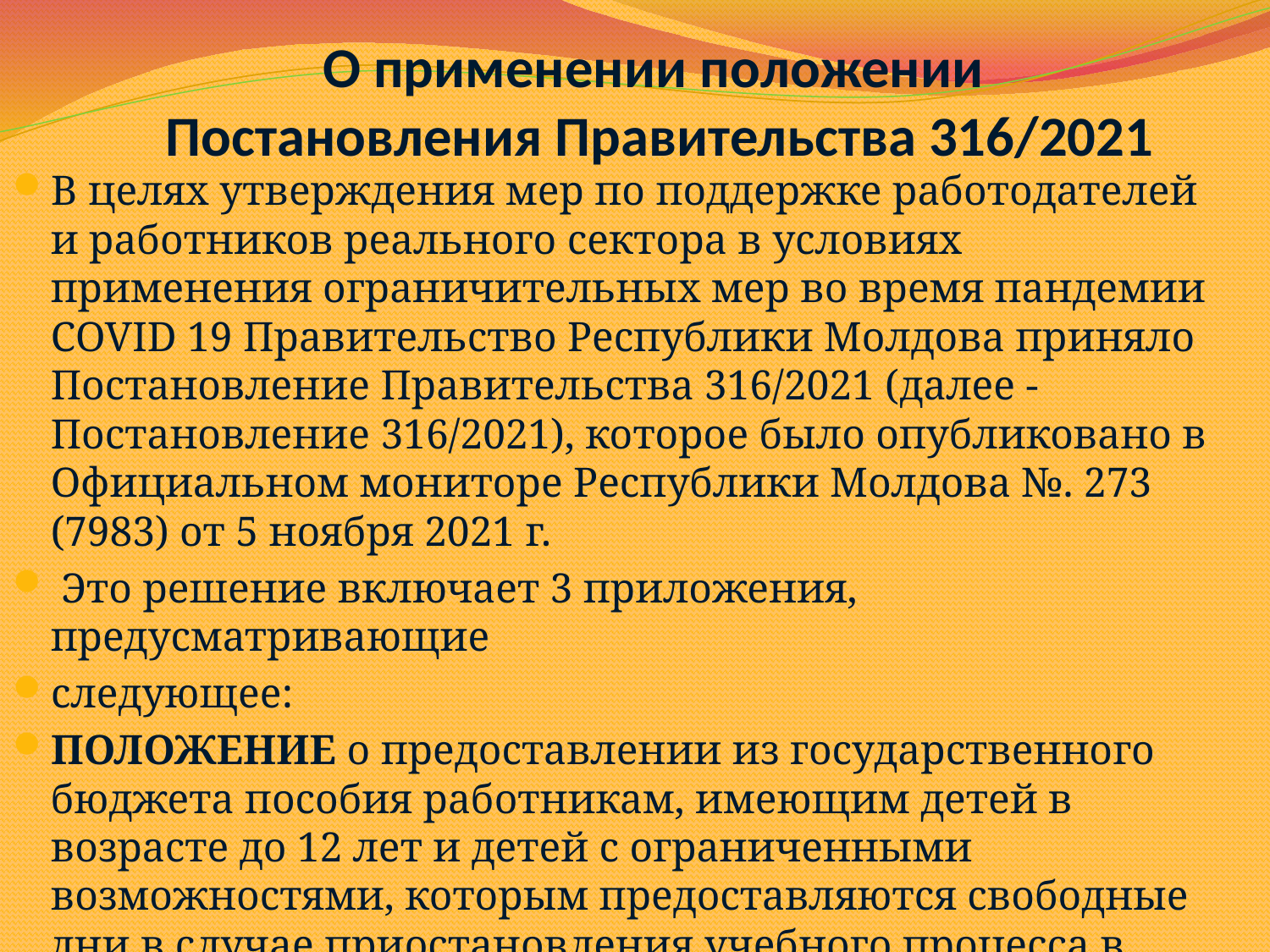

# О применении положении Постановления Правительства 316/2021
В целях утверждения мер по поддержке работодателей и работников реального сектора в условиях применения ограничительных мер во время пандемии COVID 19 Правительство Республики Молдова приняло Постановление Правительства 316/2021 (далее - Постановление 316/2021), которое было опубликовано в Официальном мониторе Республики Молдова №. 273 (7983) от 5 ноября 2021 г.
 Это решение включает 3 приложения, предусматривающие
следующее:
ПОЛОЖЕНИЕ о предоставлении из государственного бюджета пособия работникам, имеющим детей в возрасте до 12 лет и детей с ограниченными возможностями, которым предоставляются свободные дни в случае приостановления учебного процесса в режиме физического присутствия (далее Приложение № 1 к Постановлению 316/2021);